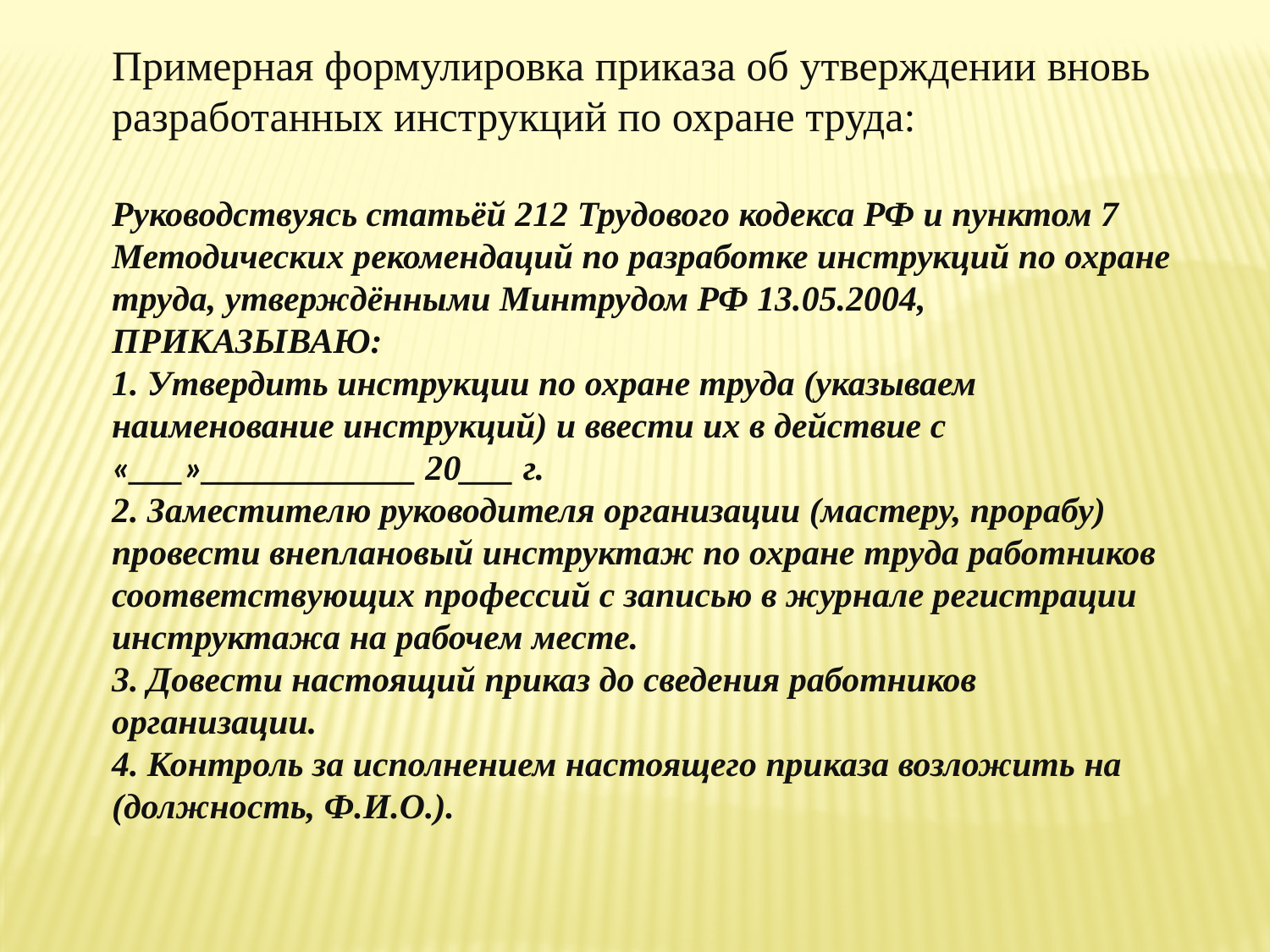

Примерная формулировка приказа об утверждении вновь разработанных инструкций по охране труда:

Руководствуясь статьёй 212 Трудового кодекса РФ и пунктом 7 Методических рекомендаций по разработке инструкций по охране труда, утверждёнными Минтрудом РФ 13.05.2004,
ПРИКАЗЫВАЮ:
1. Утвердить инструкции по охране труда (указываем наименование инструкций) и ввести их в действие с «___»____________ 20___ г.
2. Заместителю руководителя организации (мастеру, прорабу) провести внеплановый инструктаж по охране труда работников соответствующих профессий с записью в журнале регистрации инструктажа на рабочем месте.
3. Довести настоящий приказ до сведения работников организации.
4. Контроль за исполнением настоящего приказа возложить на (должность, Ф.И.О.).